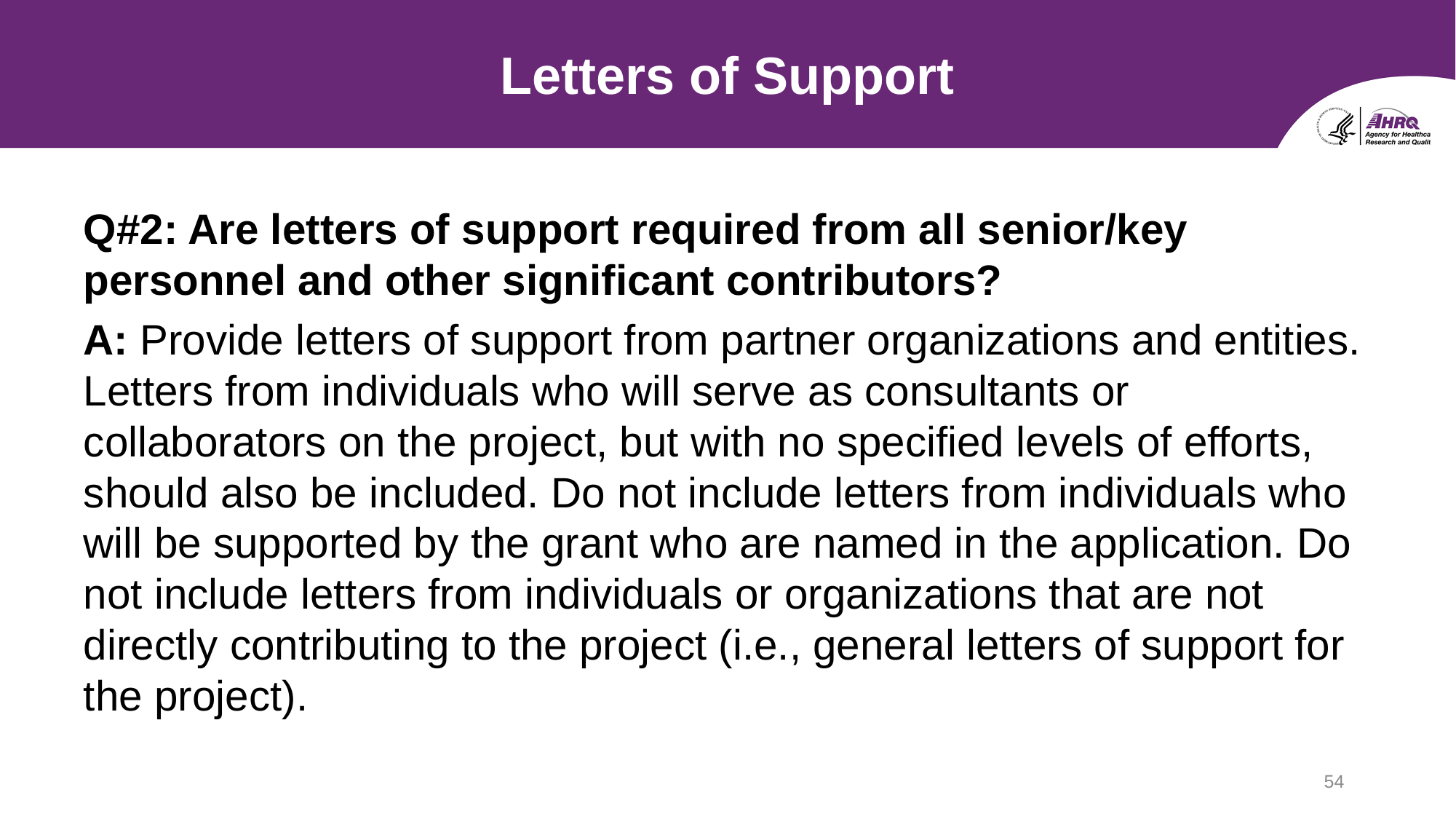

# Letters of Support
Q#2: Are letters of support required from all senior/key personnel and other significant contributors?
A: Provide letters of support from partner organizations and entities. Letters from individuals who will serve as consultants or collaborators on the project, but with no specified levels of efforts, should also be included. Do not include letters from individuals who will be supported by the grant who are named in the application. Do not include letters from individuals or organizations that are not directly contributing to the project (i.e., general letters of support for the project).
54